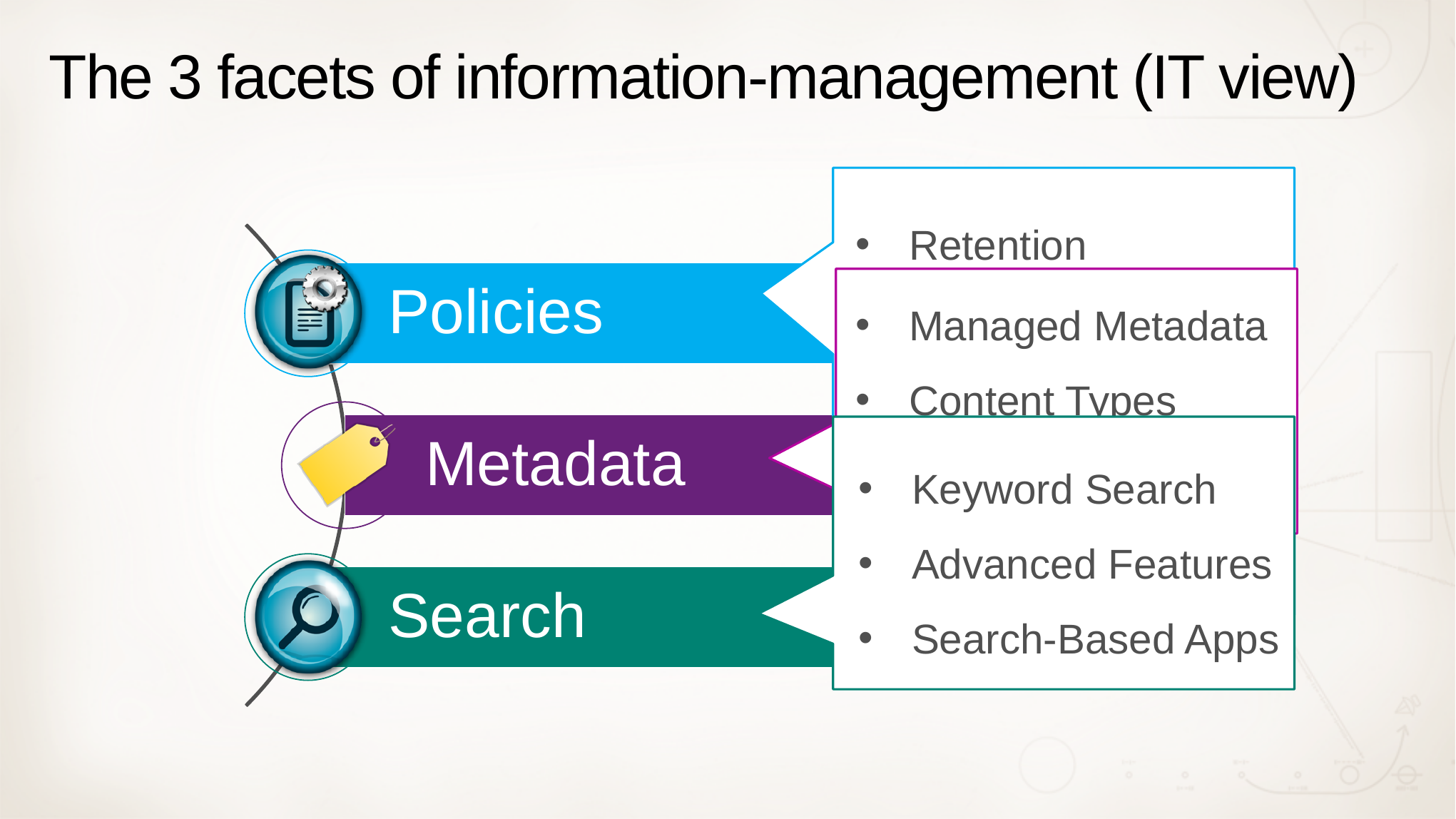

# The 3 facets of information-management (IT view)
Retention
Auditing
Labels
Barcodes
Custom / Add-on

Policies
Metadata
Search

Managed Metadata
Content Types
Document Sets

Keyword Search
Advanced Features
Search-Based Apps